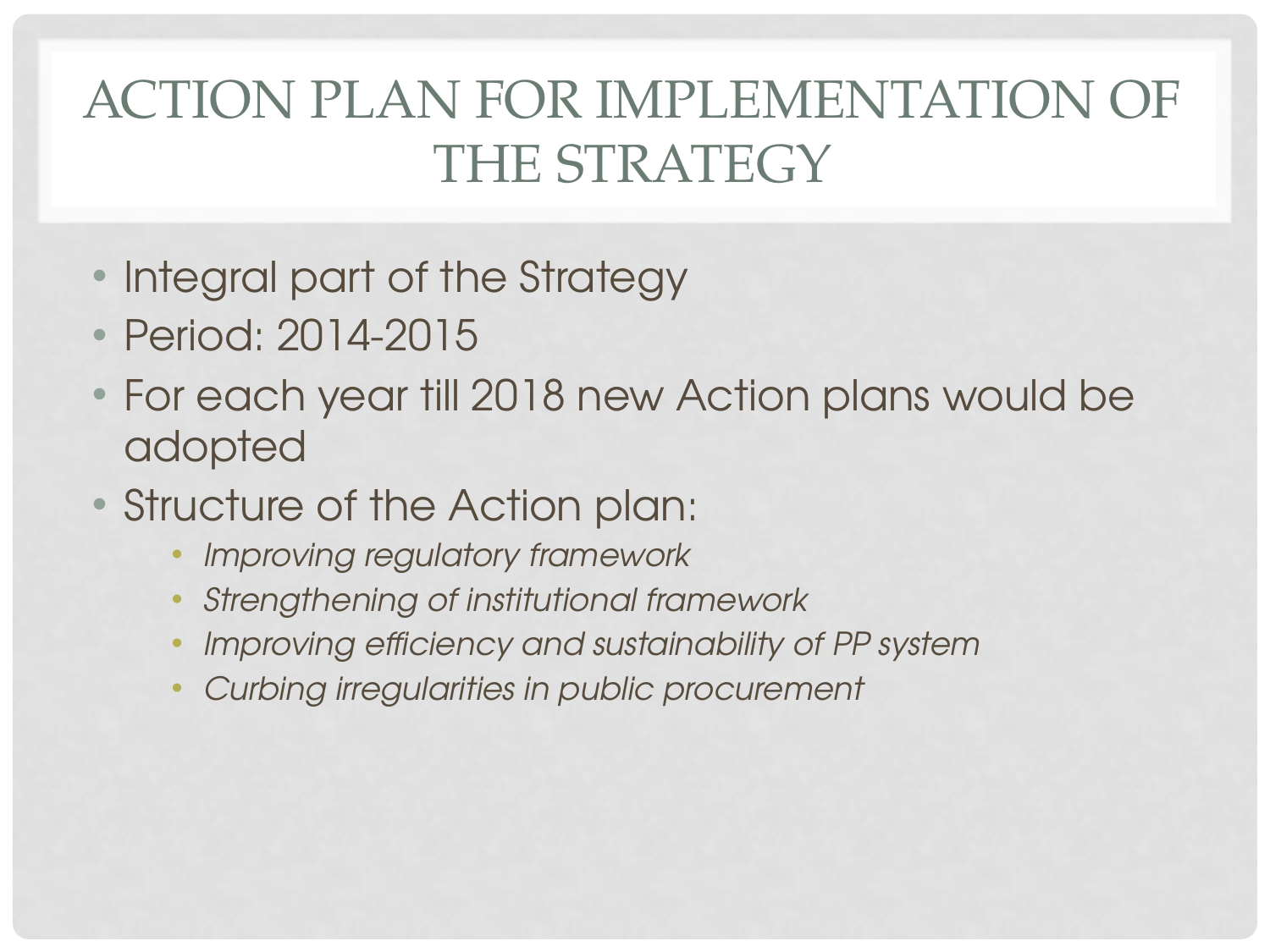

# Action plan for implementation of the strategy
Integral part of the Strategy
Period: 2014-2015
For each year till 2018 new Action plans would be adopted
Structure of the Action plan:
Improving regulatory framework
Strengthening of institutional framework
Improving efficiency and sustainability of PP system
Curbing irregularities in public procurement